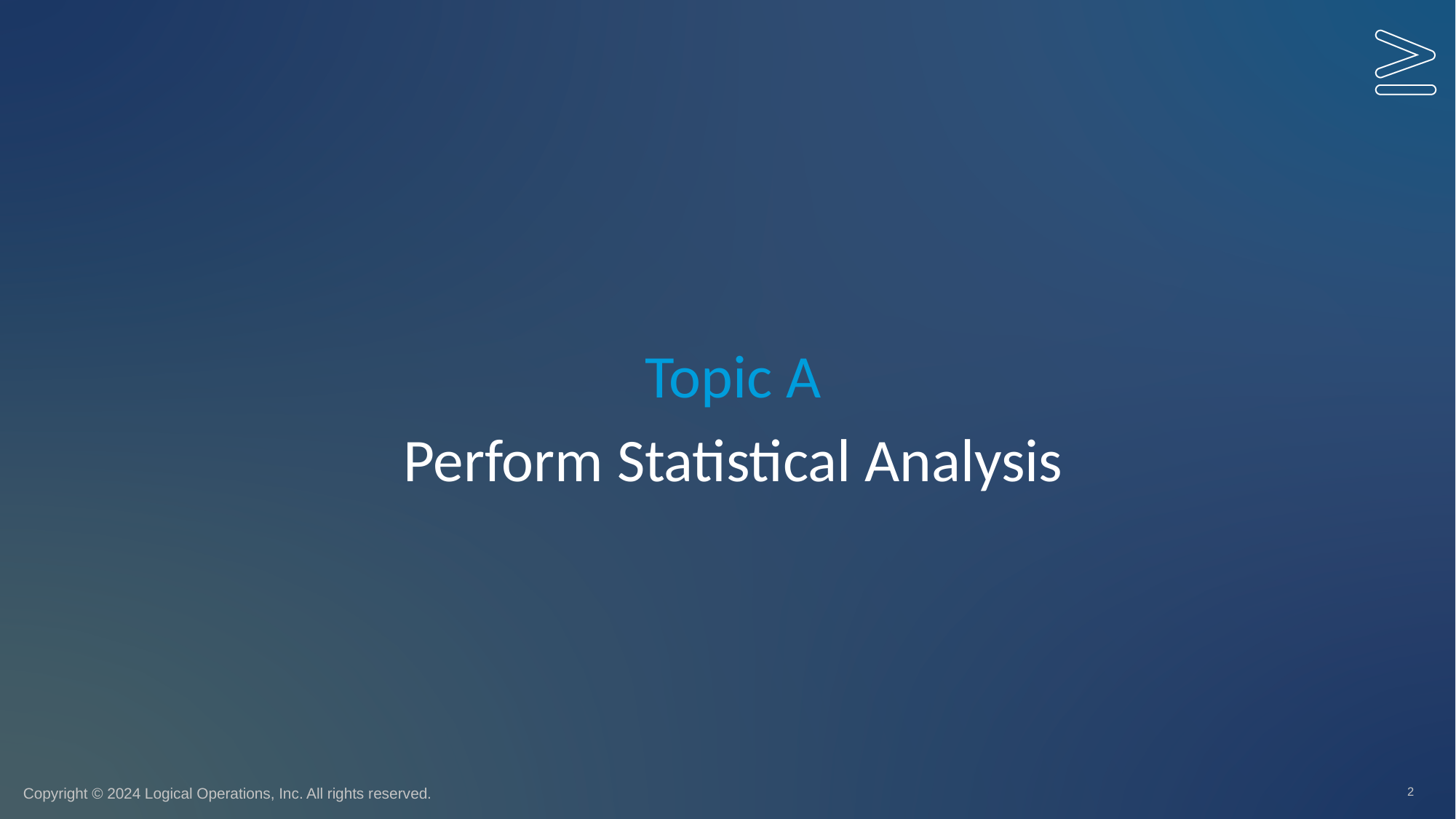

Topic A
# Perform Statistical Analysis
2